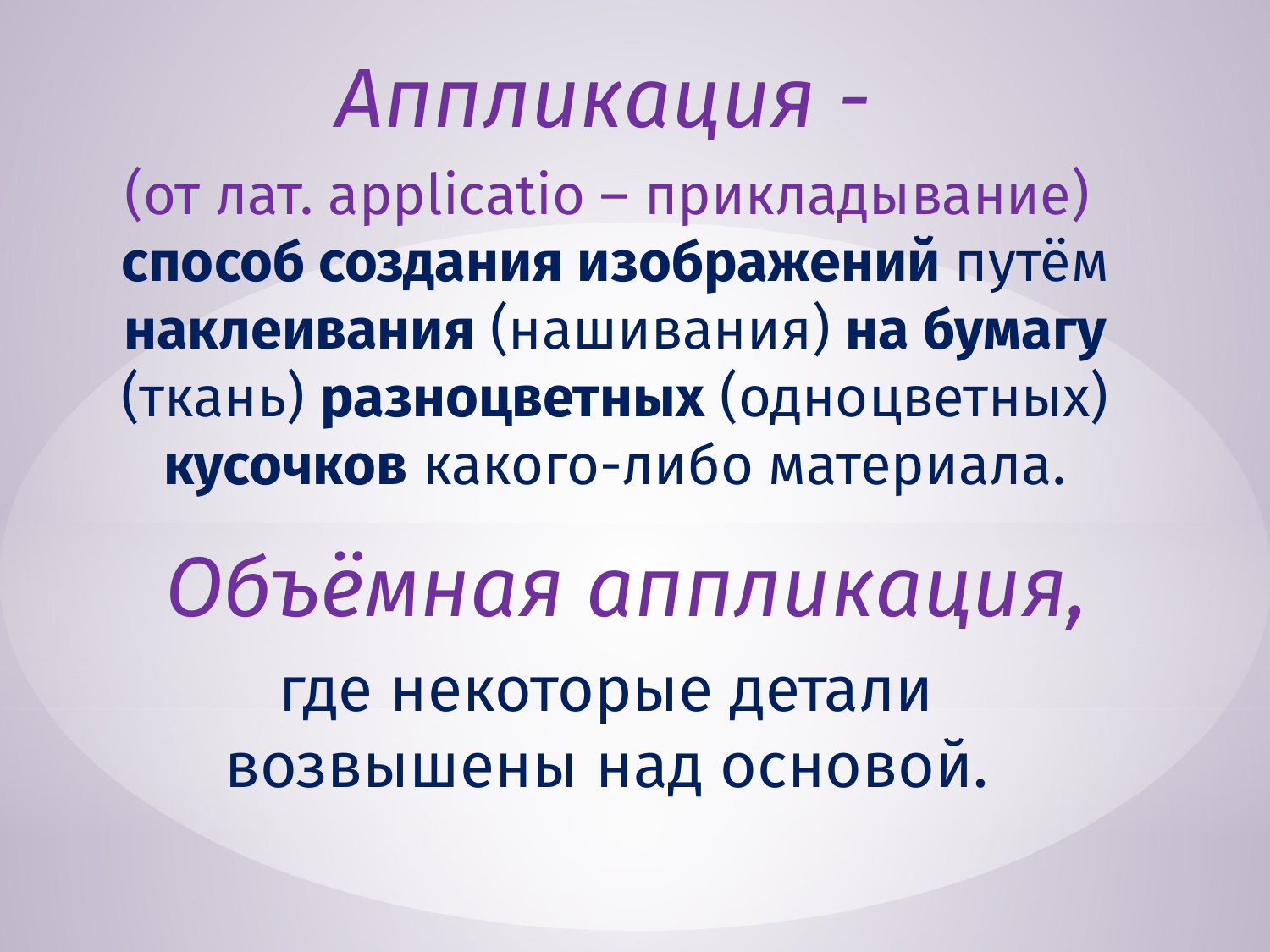

Аппликация -
(от лат. applicatio – прикладывание)
способ создания изображений путём наклеивания (нашивания) на бумагу (ткань) разноцветных (одноцветных) кусочков какого-либо материала.
Объёмная аппликация,
где некоторые детали
возвышены над основой.